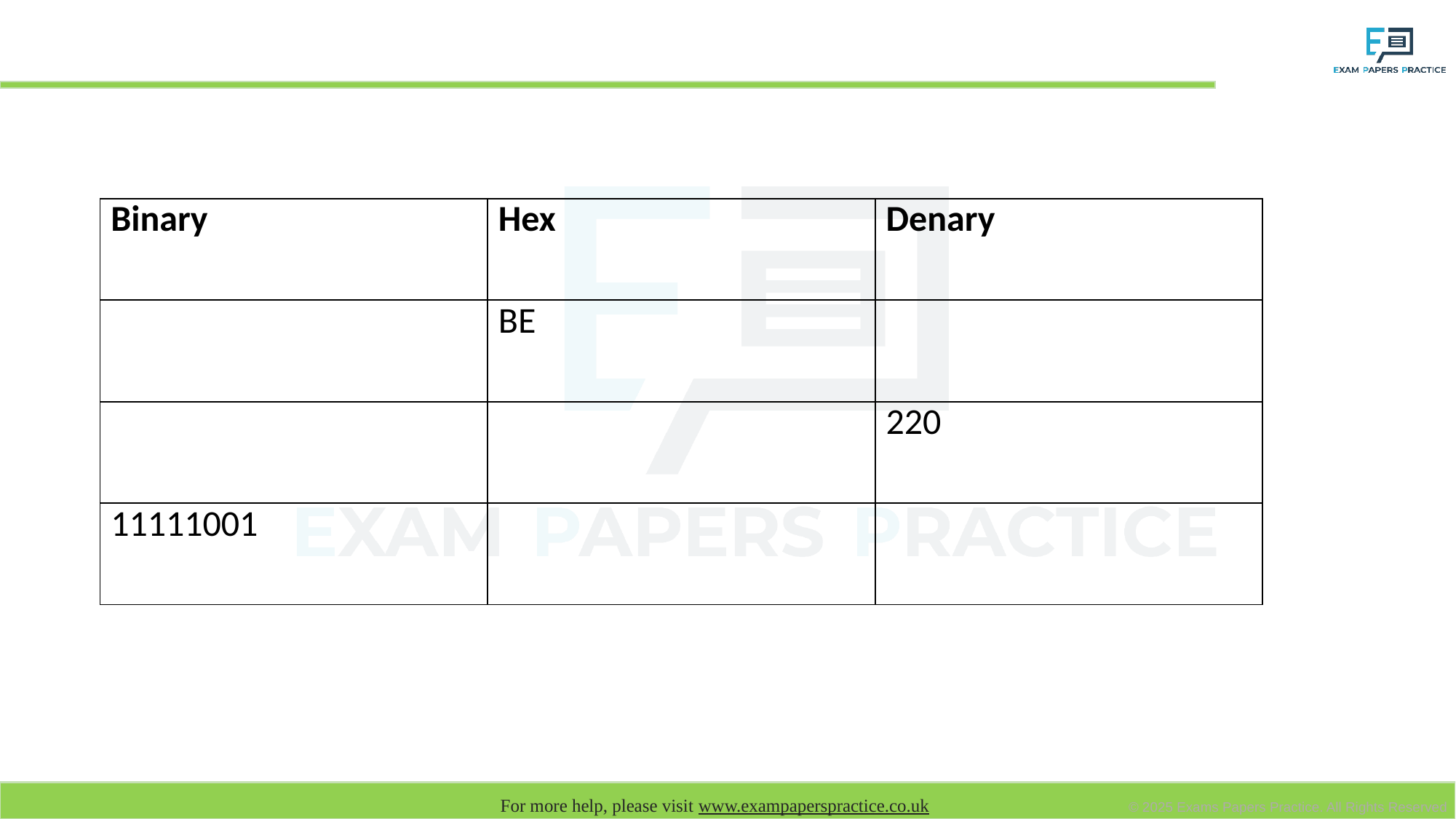

# Recap: Complete the table
| Binary | Hex | Denary |
| --- | --- | --- |
|  | BE |  |
|  |  | 220 |
| 11111001 |  |  |